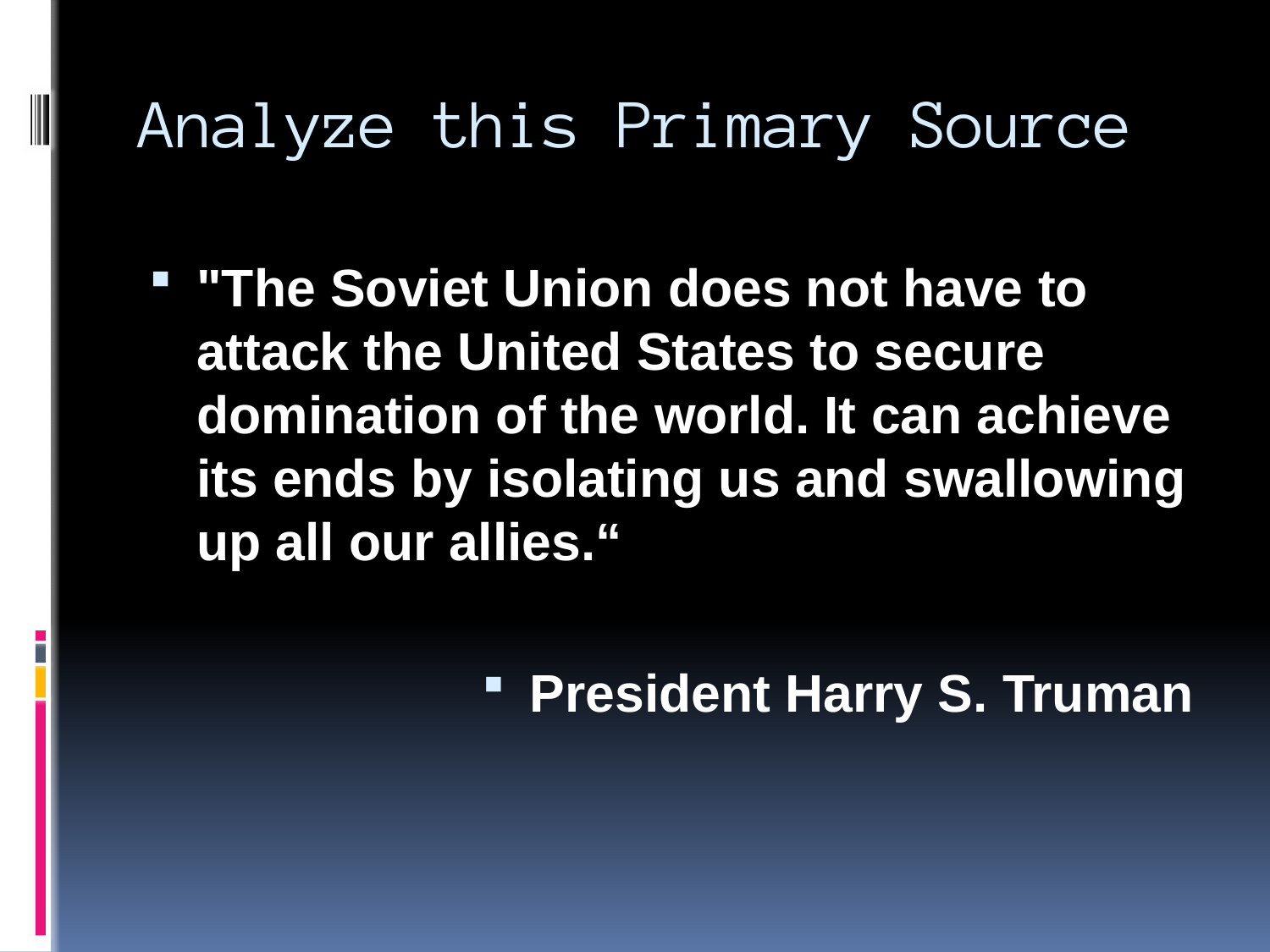

# Analyze this Primary Source
"The Soviet Union does not have to attack the United States to secure domination of the world. It can achieve its ends by isolating us and swallowing up all our allies.“

President Harry S. Truman